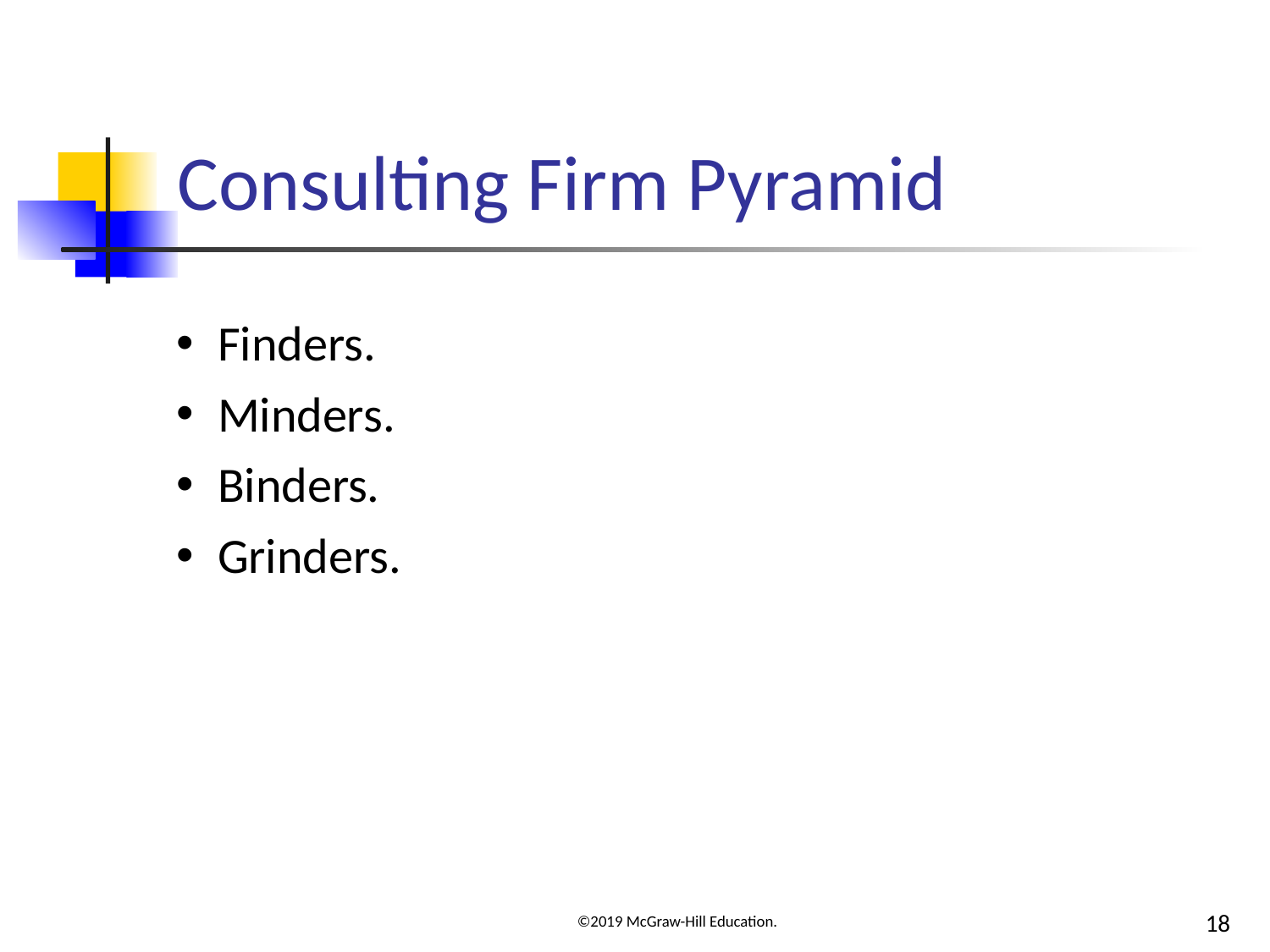

# Consulting Firm Pyramid
Finders.
Minders.
Binders.
Grinders.